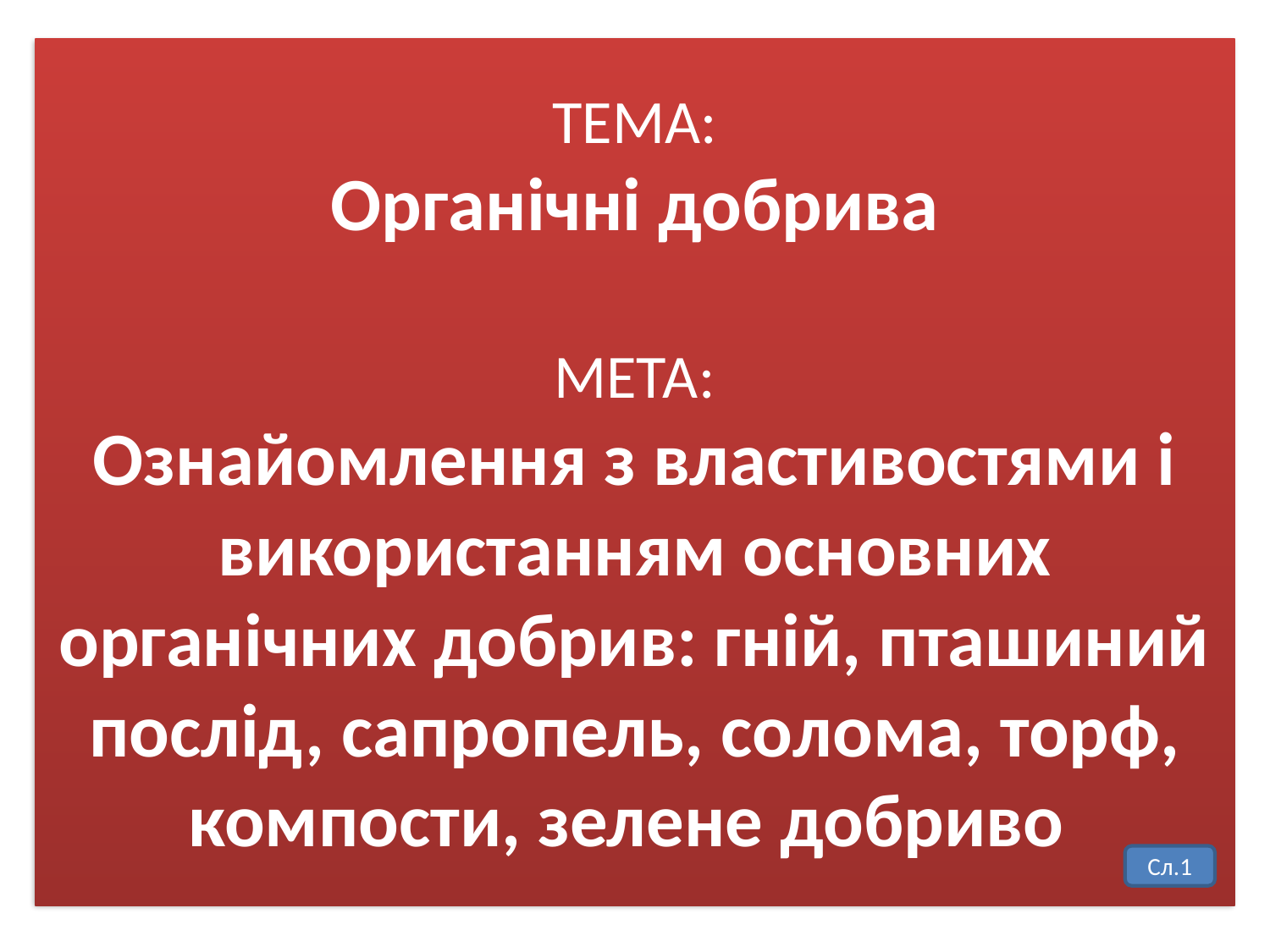

# ТЕМА: Органічні добрива МЕТА: Ознайомлення з властивостями і використанням основних органічних добрив: гній, пташиний послід, сапропель, солома, торф, компости, зелене добриво
Сл.1